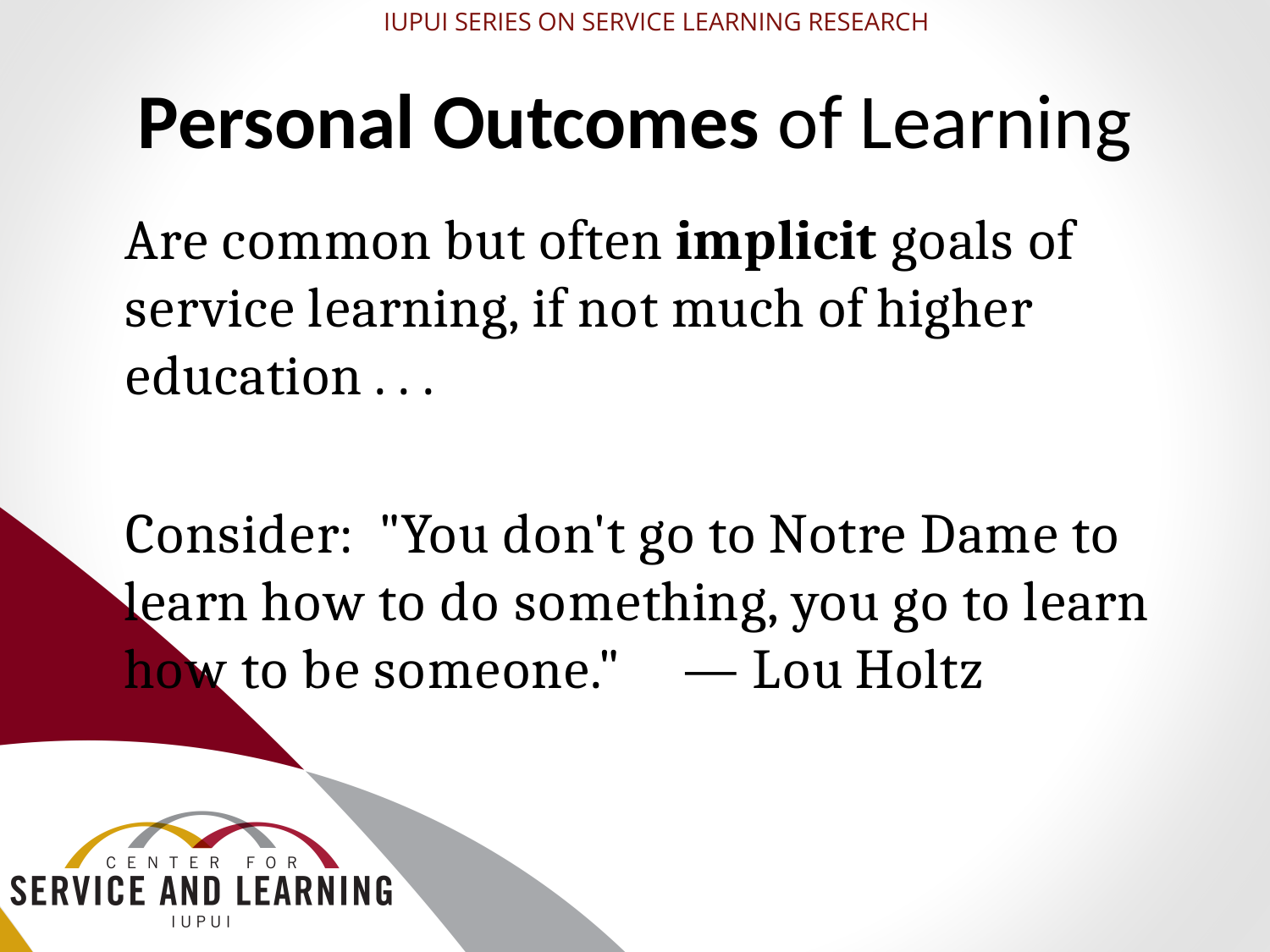

IUPUI SERIES ON SERVICE LEARNING RESEARCH
# Personal Outcomes of Learning
	Are common but often implicit goals of service learning, if not much of higher education . . .

	Consider:  "You don't go to Notre Dame to learn how to do something, you go to learn how to be someone."     — Lou Holtz